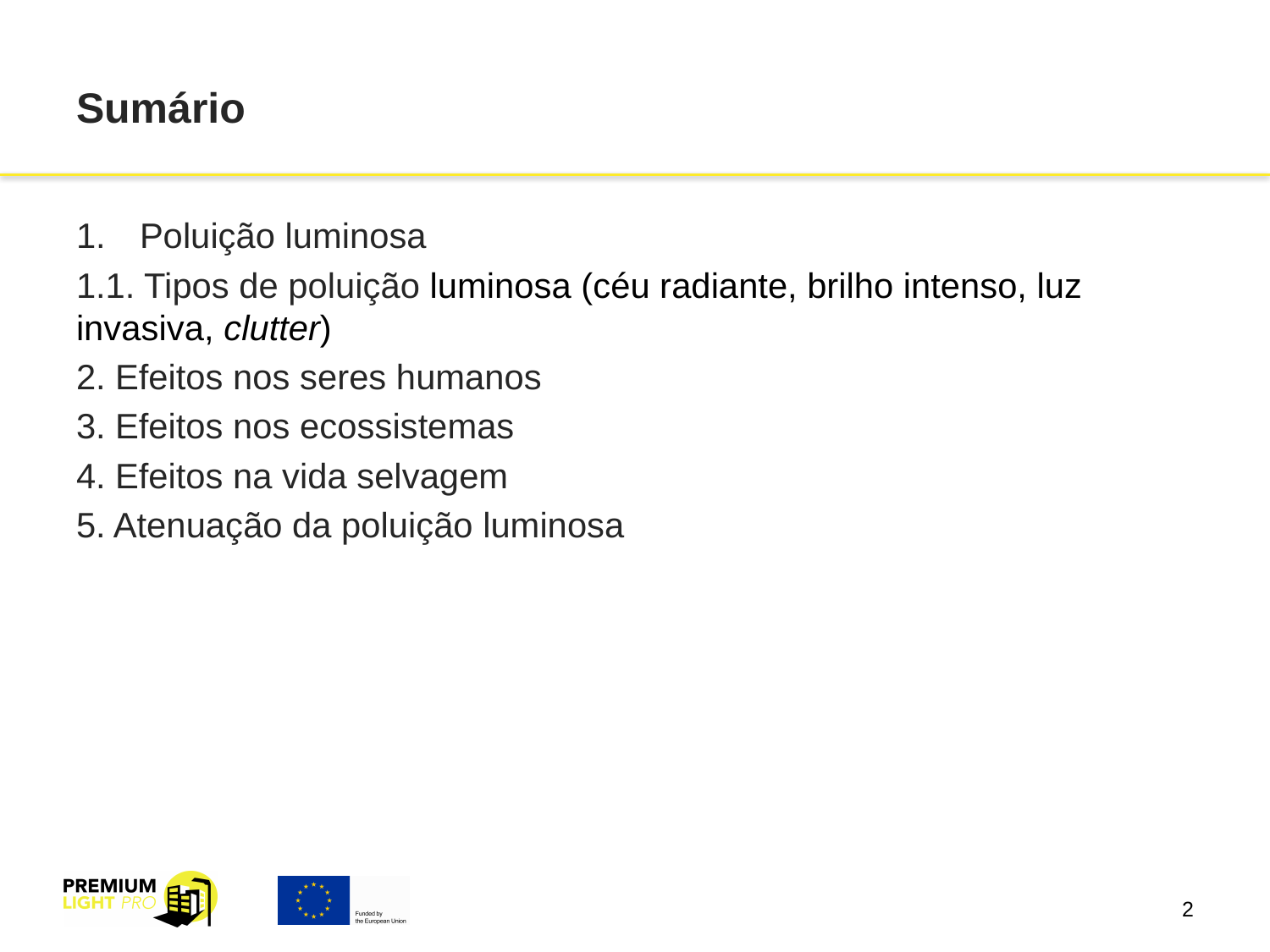

# Sumário
Poluição luminosa
1.1. Tipos de poluição luminosa (céu radiante, brilho intenso, luz invasiva, clutter)
2. Efeitos nos seres humanos
3. Efeitos nos ecossistemas
4. Efeitos na vida selvagem
5. Atenuação da poluição luminosa